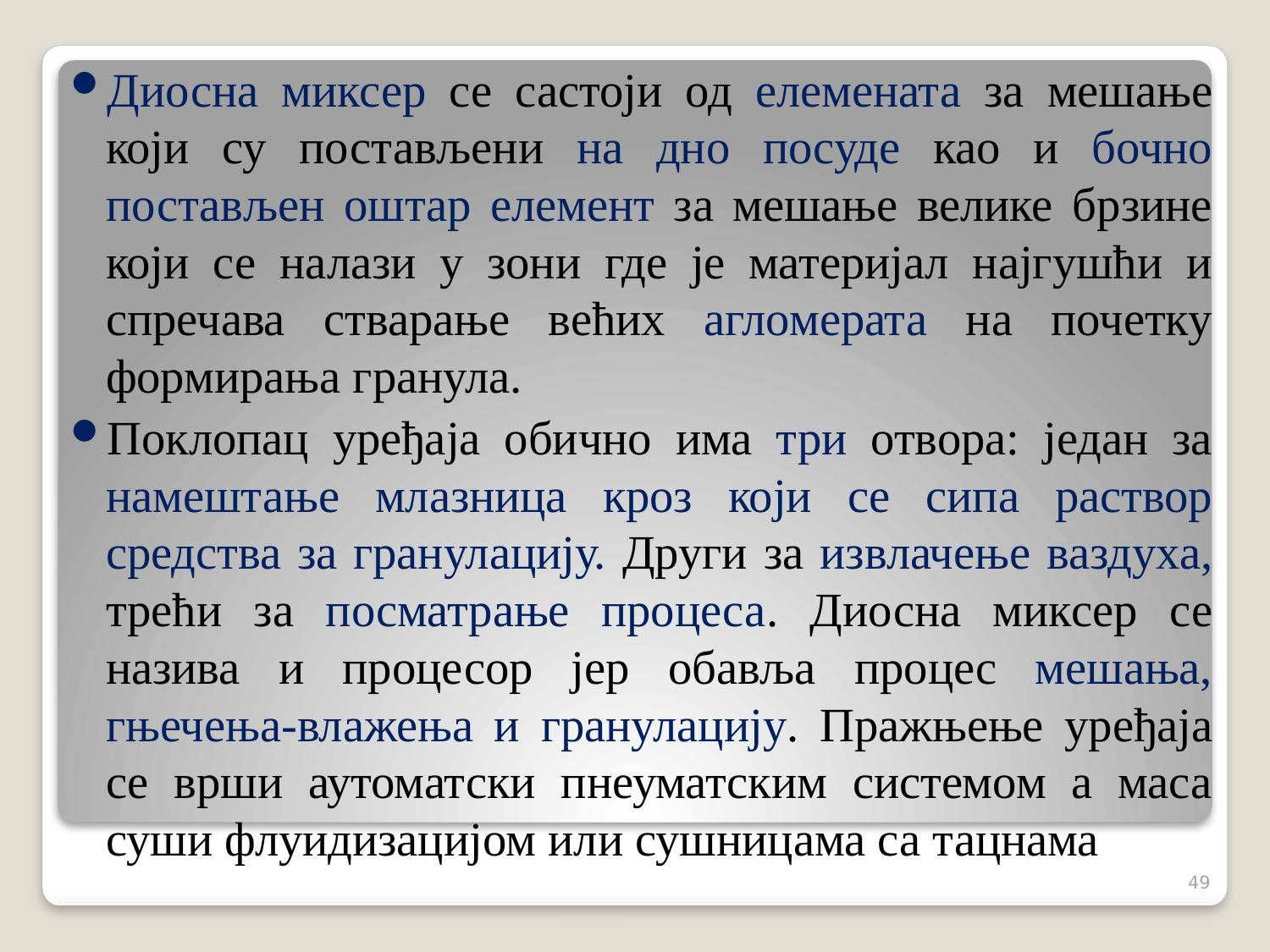

Диосна миксер се састоји од елемената за мешање који су постављени на дно посуде као и бочно постављен оштар елемент за мешање велике брзине који се налази у зони где је материјал најгушћи и спречава стварање већих агломерата на почетку формирања гранула.
Поклопац уређаја обично има три отвора: један за намештање млазница кроз који се сипа раствор средства за гранулацију. Други за извлачење ваздуха, трећи за посматрање процеса. Диосна миксер се назива и процесор јер обавља процес мешања, гњечења-влажења и гранулацију. Пражњење уређаја се врши аутоматски пнеуматским системом а маса суши флуидизацијом или сушницама са тацнама

49